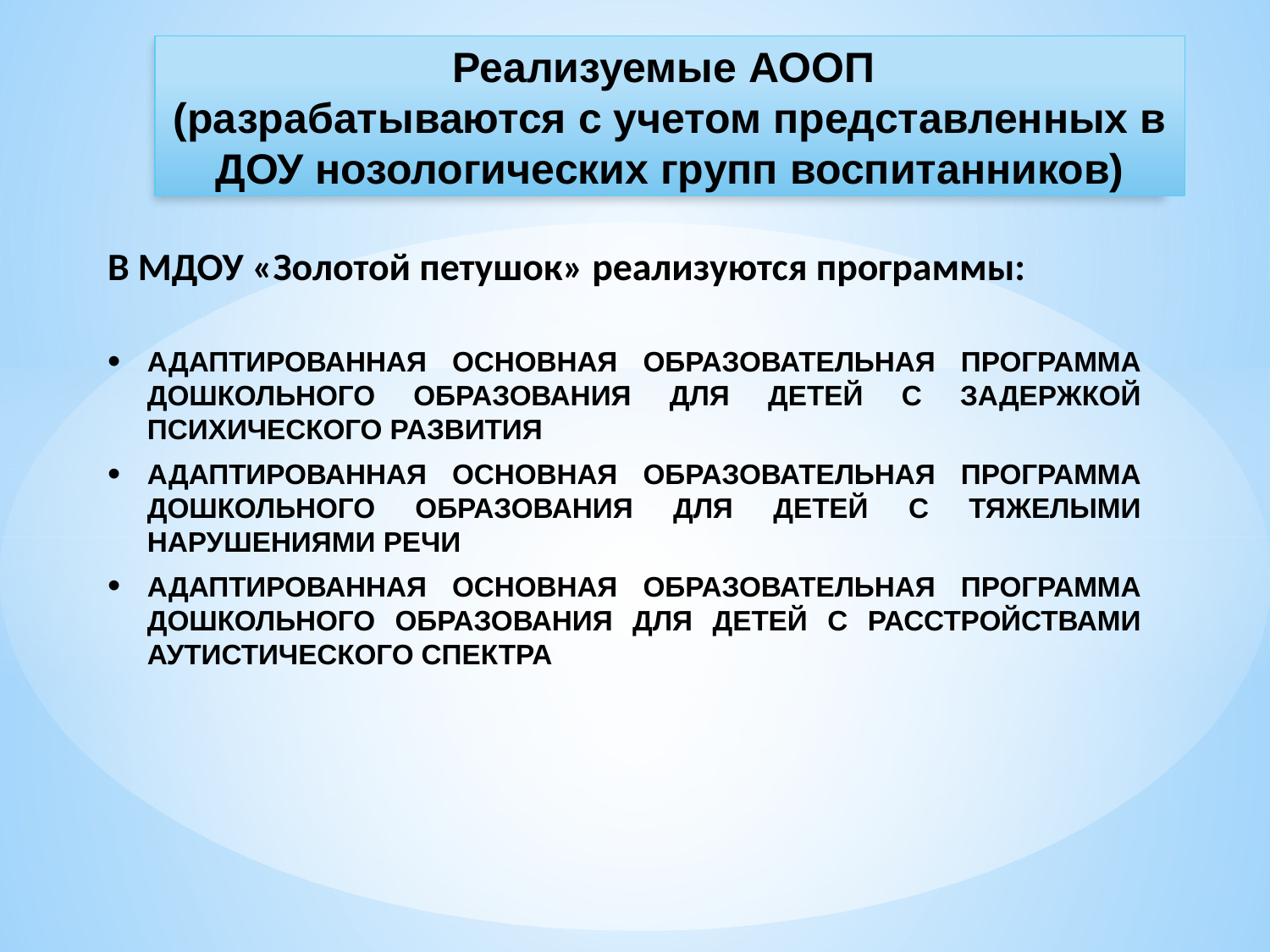

Реализуемые АООП
(разрабатываются с учетом представленных в ДОУ нозологических групп воспитанников)

В МДОУ «Золотой петушок» реализуются программы:

АДАПТИРОВАННАЯ ОСНОВНАЯ ОБРАЗОВАТЕЛЬНАЯ ПРОГРАММА ДОШКОЛЬНОГО ОБРАЗОВАНИЯ ДЛЯ ДЕТЕЙ С ЗАДЕРЖКОЙ ПСИХИЧЕСКОГО РАЗВИТИЯ
АДАПТИРОВАННАЯ ОСНОВНАЯ ОБРАЗОВАТЕЛЬНАЯ ПРОГРАММА ДОШКОЛЬНОГО ОБРАЗОВАНИЯ ДЛЯ ДЕТЕЙ С ТЯЖЕЛЫМИ НАРУШЕНИЯМИ РЕЧИ
АДАПТИРОВАННАЯ ОСНОВНАЯ ОБРАЗОВАТЕЛЬНАЯ ПРОГРАММА ДОШКОЛЬНОГО ОБРАЗОВАНИЯ ДЛЯ ДЕТЕЙ С РАССТРОЙСТВАМИ АУТИСТИЧЕСКОГО СПЕКТРА